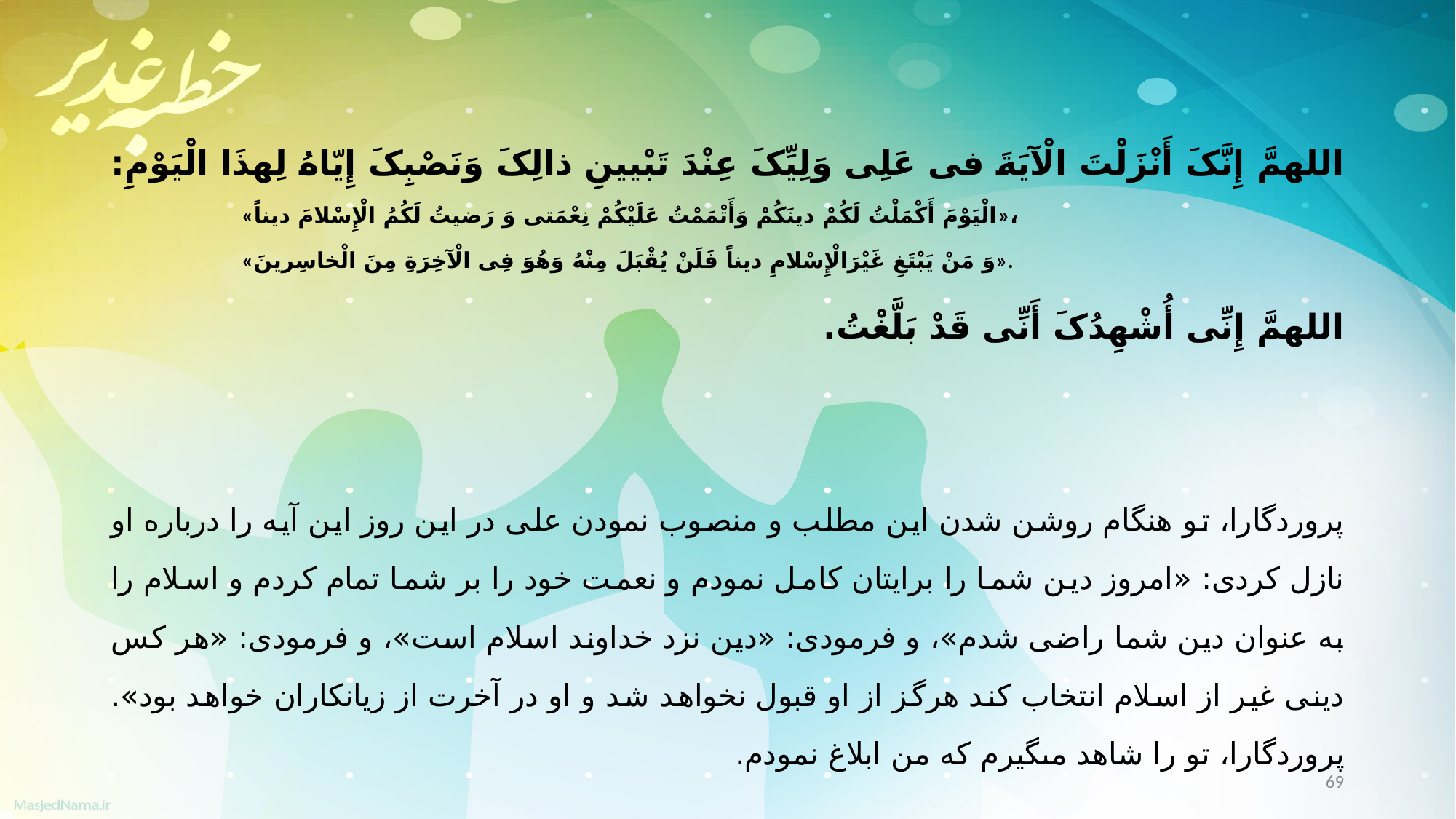

اللهمَّ إِنَّکَ أَنْزَلْتَ الْآیَةَ فی عَلِی وَلِیِّکَ عِنْدَ تَبْیینِ ذالِکَ وَنَصْبِکَ إِیّاهُ لِهذَا الْیَوْمِ:
«الْیَوْمَ أَکْمَلْتُ لَکُمْ دینَکُمْ وَأَتْمَمْتُ عَلَیْکُمْ نِعْمَتی وَ رَضیتُ لَکُمُ الْإِسْلامَ دیناً»،
«وَ مَنْ یَبْتَغِ غَیْرَالْإِسْلامِ دیناً فَلَنْ یُقْبَلَ مِنْهُ وَهُوَ فِی الْآخِرَةِ مِنَ الْخاسِرینَ».
اللهمَّ إِنِّی أُشْهِدُکَ أَنِّی قَدْ بَلَّغْتُ.
پروردگارا، تو هنگام روشن شدن این مطلب و منصوب نمودن على در این روز این آیه را درباره او نازل کردى: «امروز دین شما را برایتان کامل نمودم و نعمت خود را بر شما تمام کردم و اسلام را به عنوان دین شما راضى شدم»، و فرمودى: «دین نزد خداوند اسلام است»، و فرمودى: «هر کس دینى غیر از اسلام انتخاب کند هرگز از او قبول نخواهد شد و او در آخرت از زیانکاران خواهد بود». پروردگارا، تو را شاهد مى‏گیرم که من ابلاغ نمودم.
69